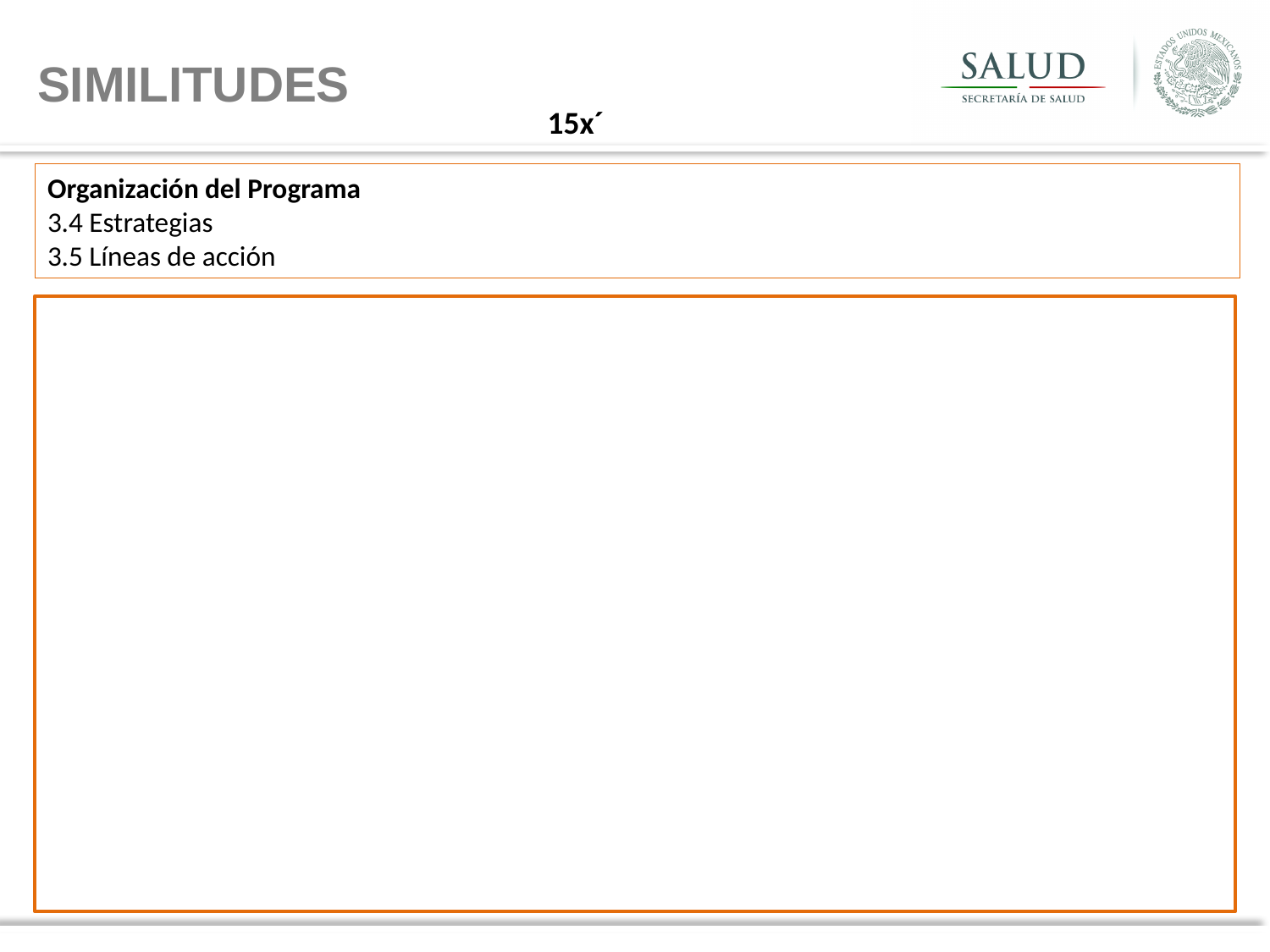

SIMILITUDES
15x´
Organización del Programa
3.4 Estrategias
3.5 Líneas de acción